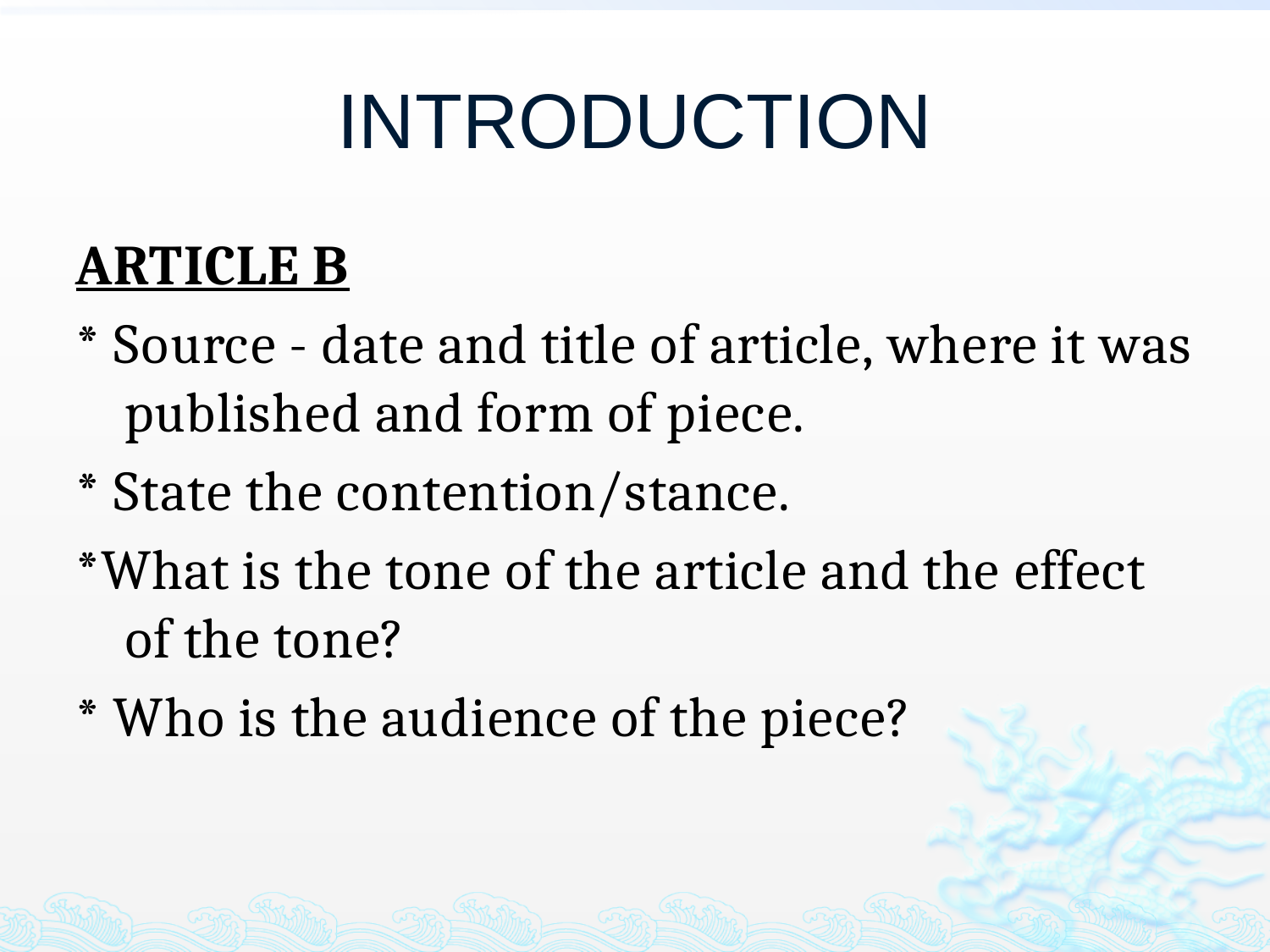

# INTRODUCTION
ARTICLE B
* Source - date and title of article, where it was published and form of piece.
* State the contention/stance.
*What is the tone of the article and the effect of the tone?
* Who is the audience of the piece?